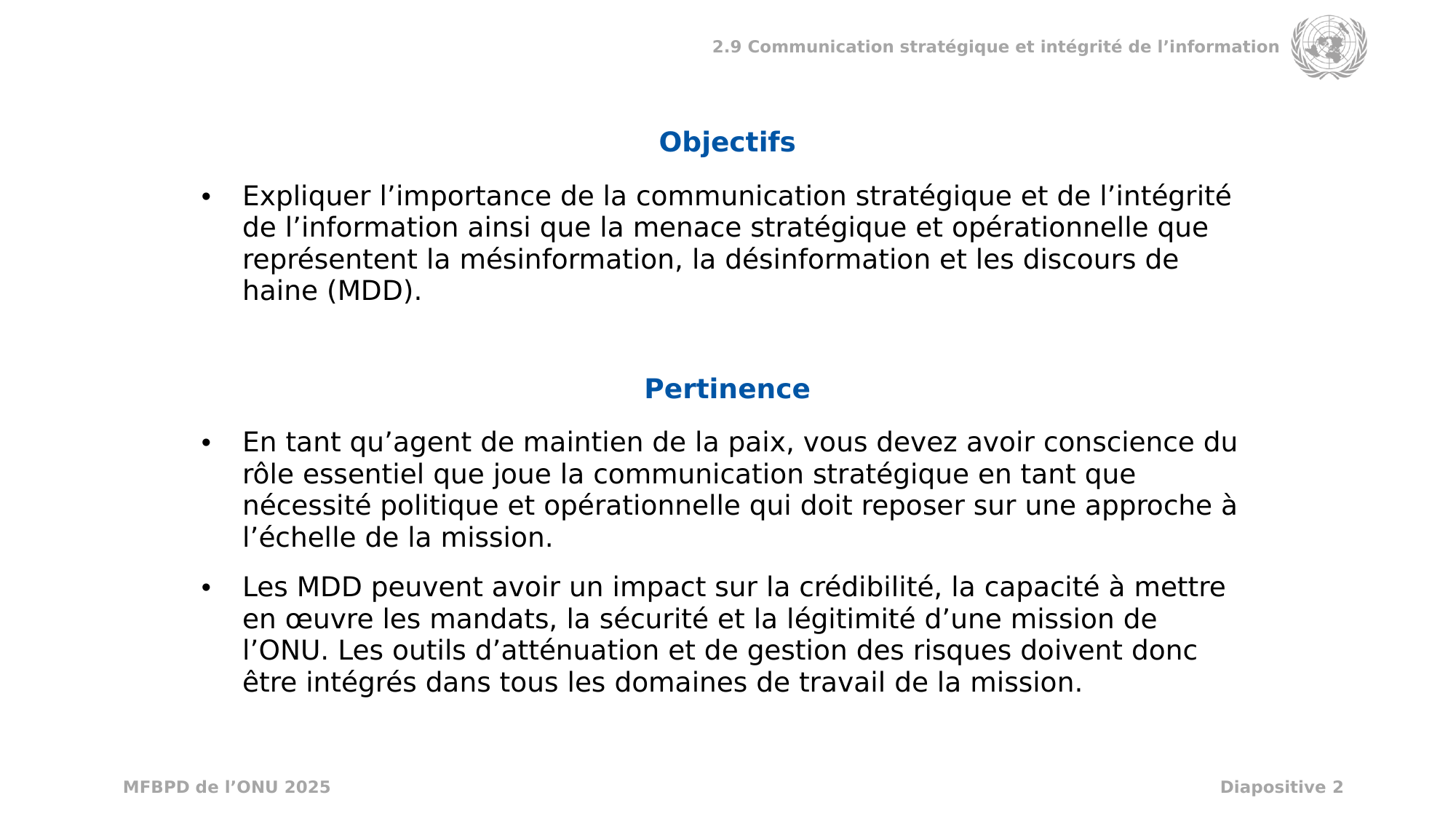

| Objectifs |
| --- |
| Expliquer l’importance de la communication stratégique et de l’intégrité de l’information ainsi que la menace stratégique et opérationnelle que représentent la mésinformation, la désinformation et les discours de haine (MDD). |
|  |
| Pertinence |
| En tant qu’agent de maintien de la paix, vous devez avoir conscience du rôle essentiel que joue la communication stratégique en tant que nécessité politique et opérationnelle qui doit reposer sur une approche à l’échelle de la mission. Les MDD peuvent avoir un impact sur la crédibilité, la capacité à mettre en œuvre les mandats, la sécurité et la légitimité d’une mission de l’ONU. Les outils d’atténuation et de gestion des risques doivent donc être intégrés dans tous les domaines de travail de la mission. |